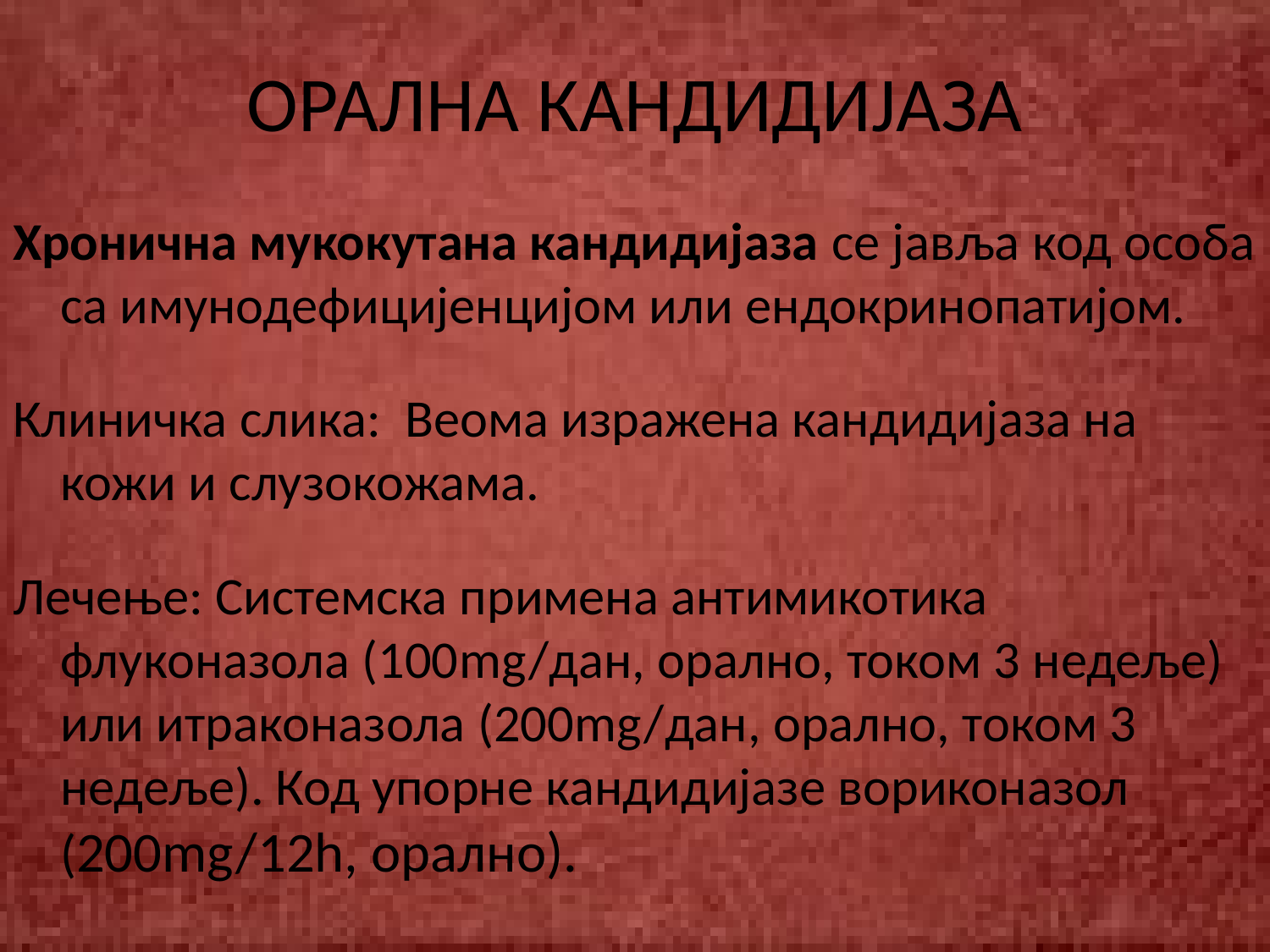

# ОРАЛНА КАНДИДИЈАЗА
Хронична мукокутана кандидијаза се јавља код особа са имунодефицијенцијом или ендокринопатијом.

Клиничка слика:  Веома изражена кандидијаза на кожи и слузокожама.

Лечење: Системска примена антимикотика флуконазола (100mg/дан, орално, током 3 недеље)  или итраконазола (200mg/дан, орално, током 3 недеље). Код упорне кандидијазе вориконазол (200mg/12h, орално).